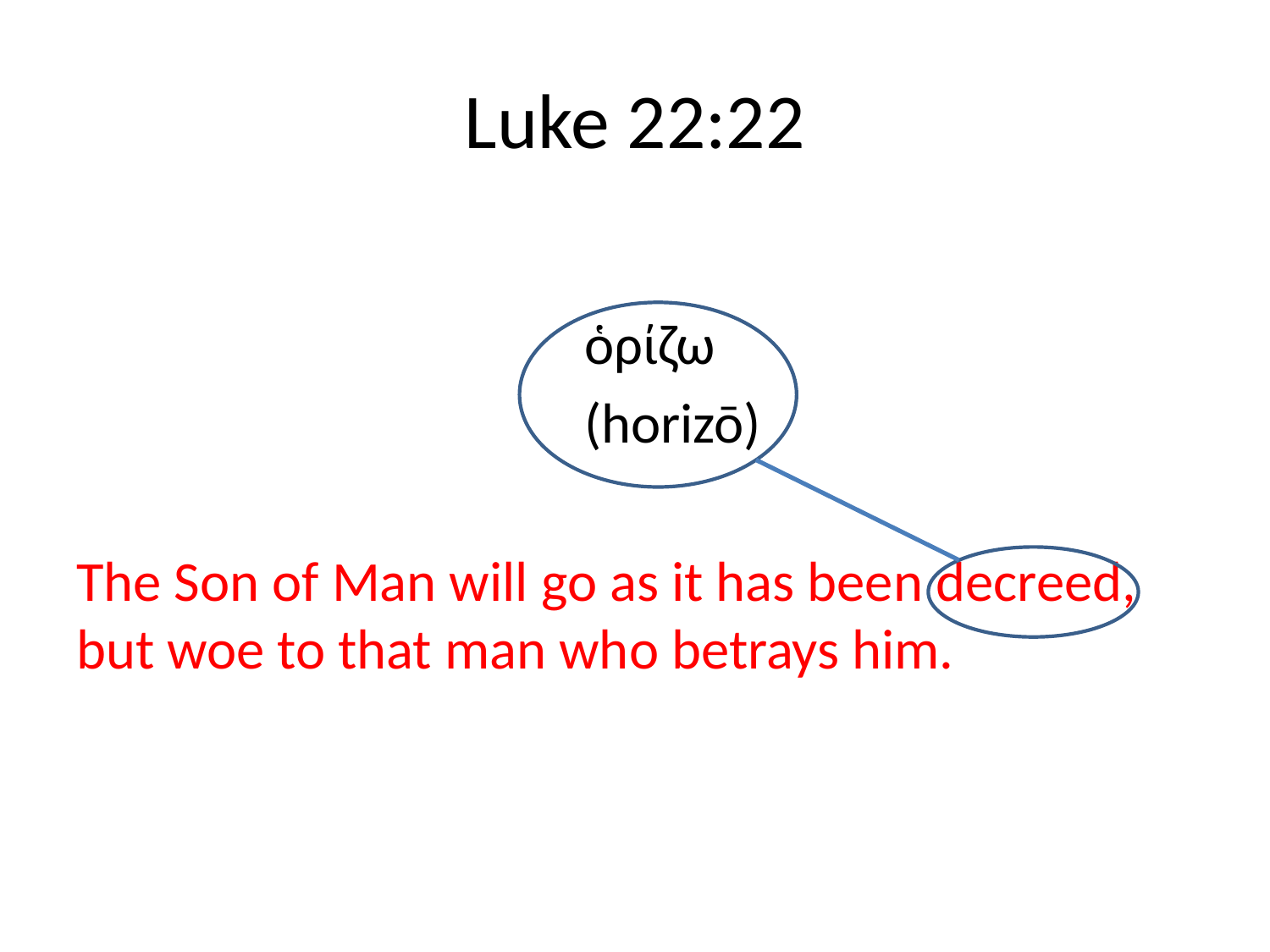

# Luke 22:22

				ὁρίζω
				(horizō)

The Son of Man will go as it has been decreed, but woe to that man who betrays him.